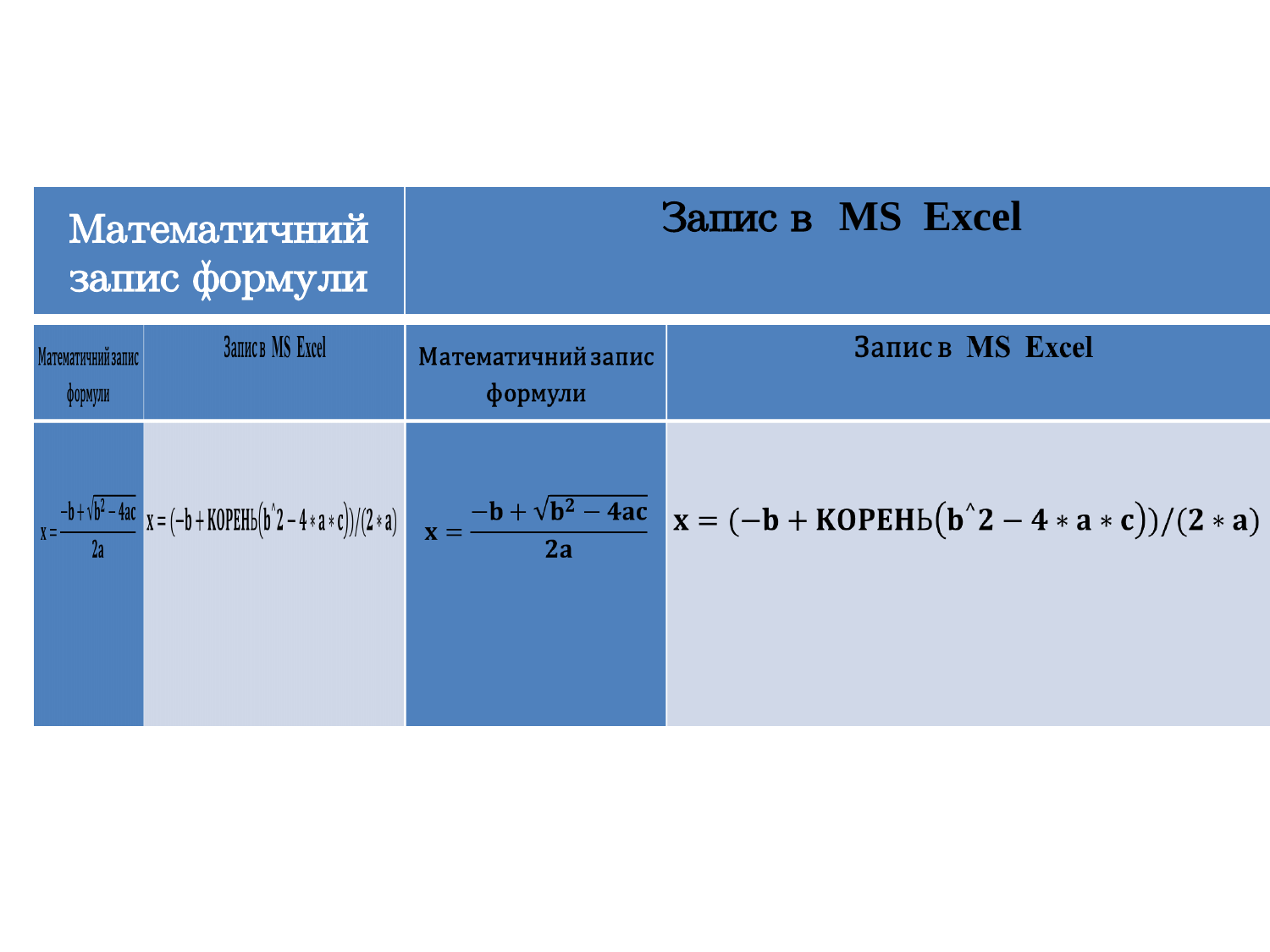

| Математичний запис формули | Запис в MS Excel |
| --- | --- |
|  |  |